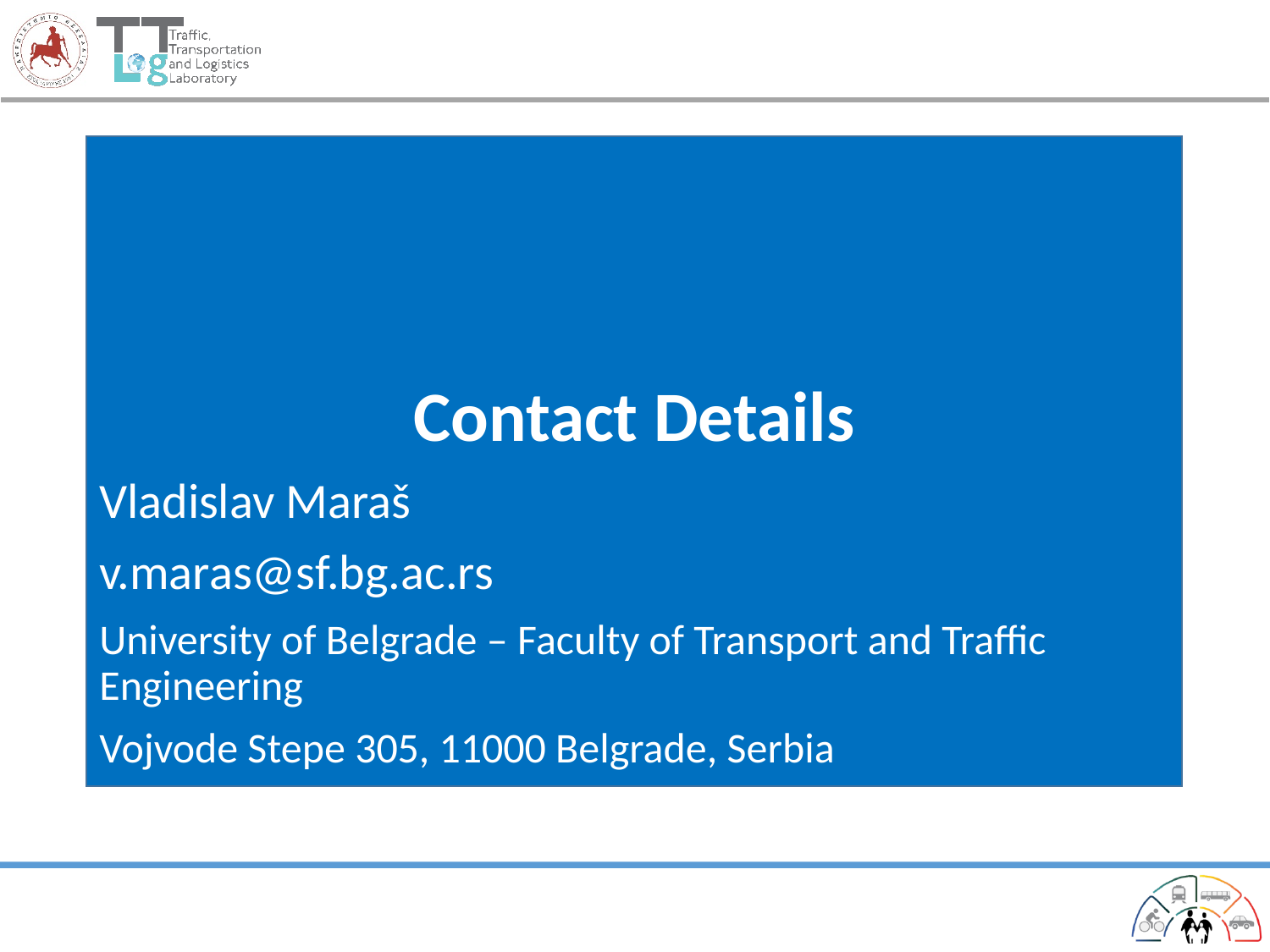

Vladislav Maraš
v.maras@sf.bg.ac.rs
University of Belgrade – Faculty of Transport and Traffic Engineering
Vojvode Stepe 305, 11000 Belgrade, Serbia